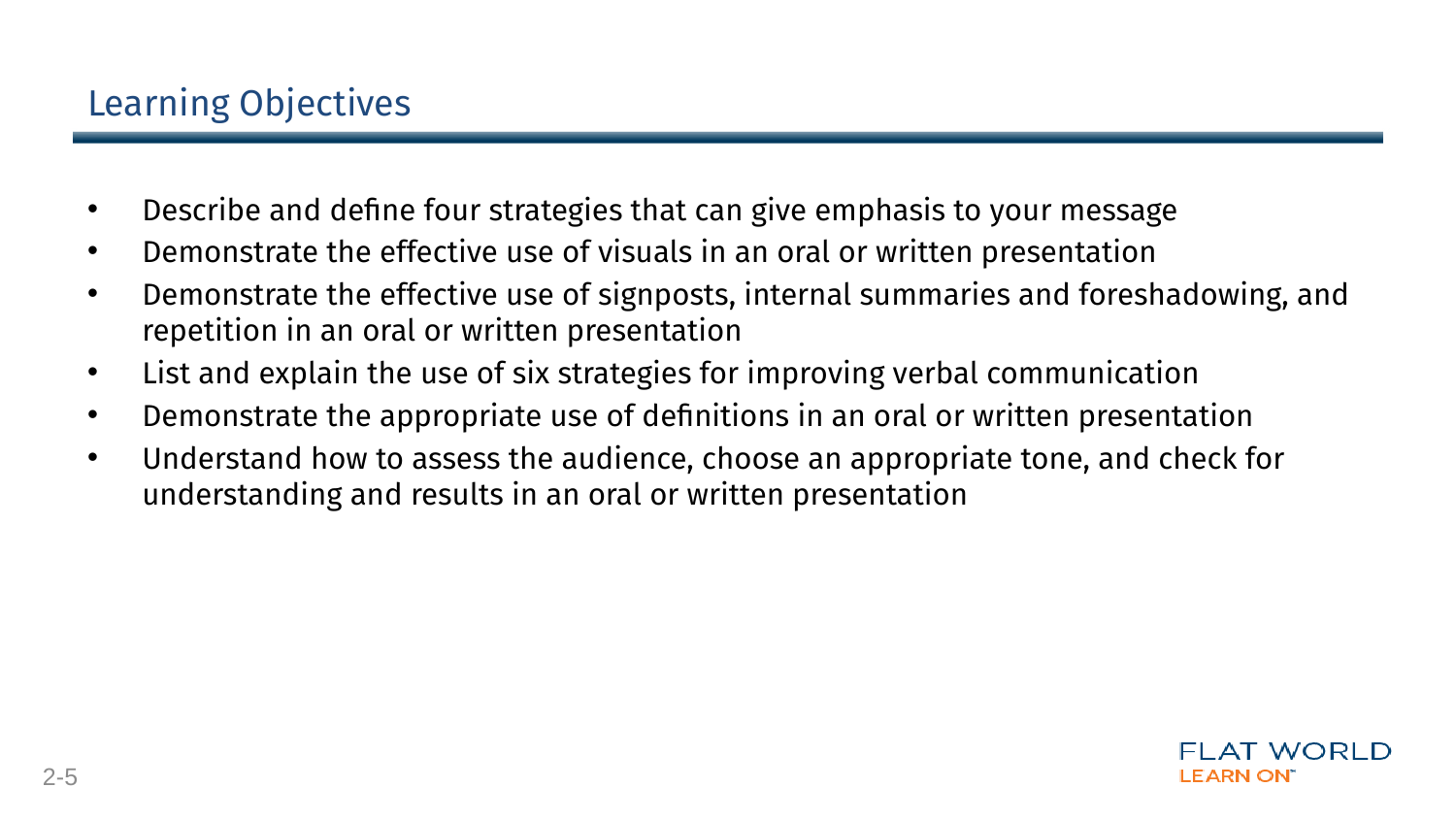

# Learning Objectives
Describe and define four strategies that can give emphasis to your message
Demonstrate the effective use of visuals in an oral or written presentation
Demonstrate the effective use of signposts, internal summaries and foreshadowing, and repetition in an oral or written presentation
List and explain the use of six strategies for improving verbal communication
Demonstrate the appropriate use of definitions in an oral or written presentation
Understand how to assess the audience, choose an appropriate tone, and check for understanding and results in an oral or written presentation
2-5
1-5